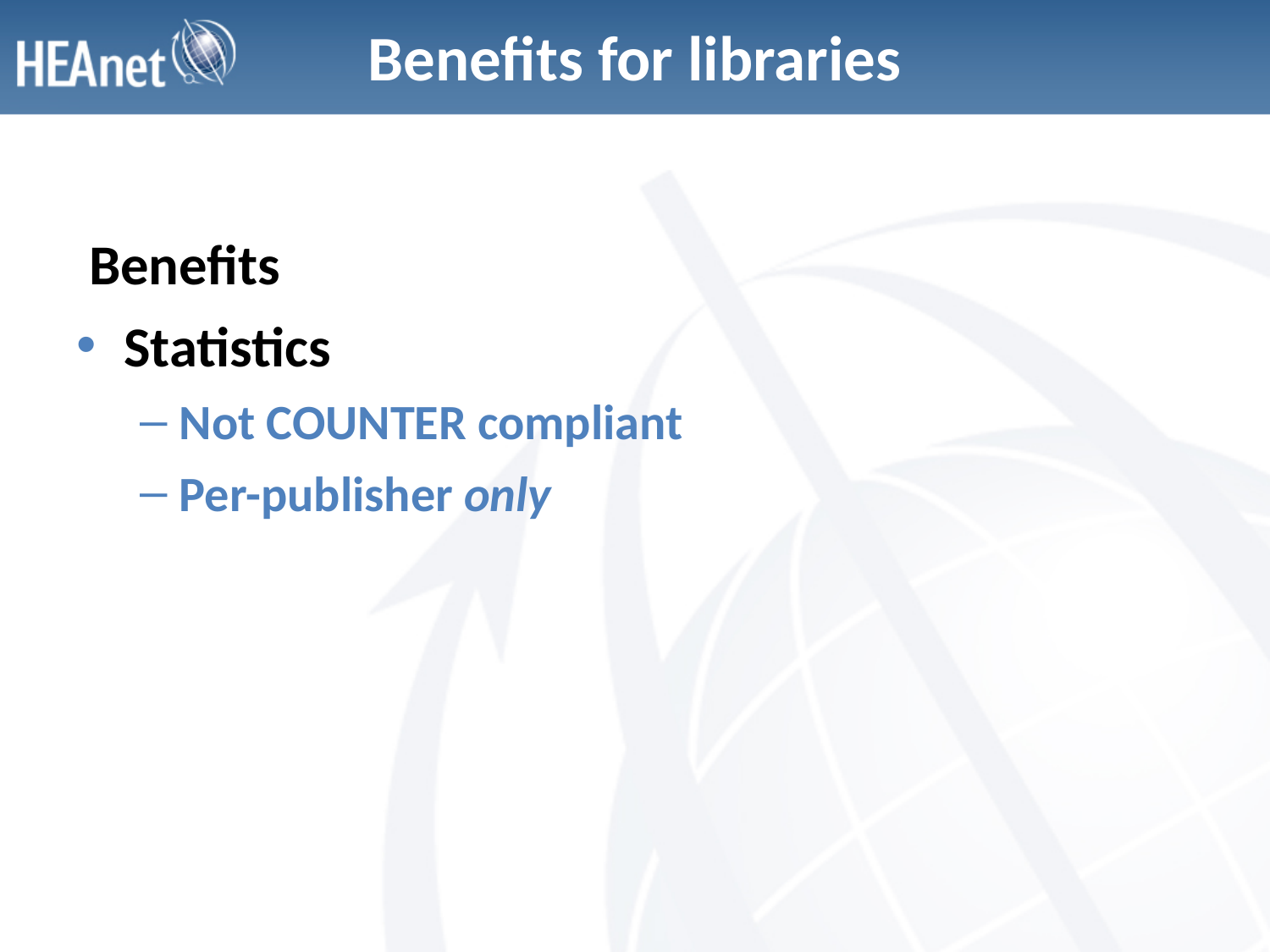

# Benefits for libraries
 Benefits
Statistics
Not COUNTER compliant
Per-publisher only